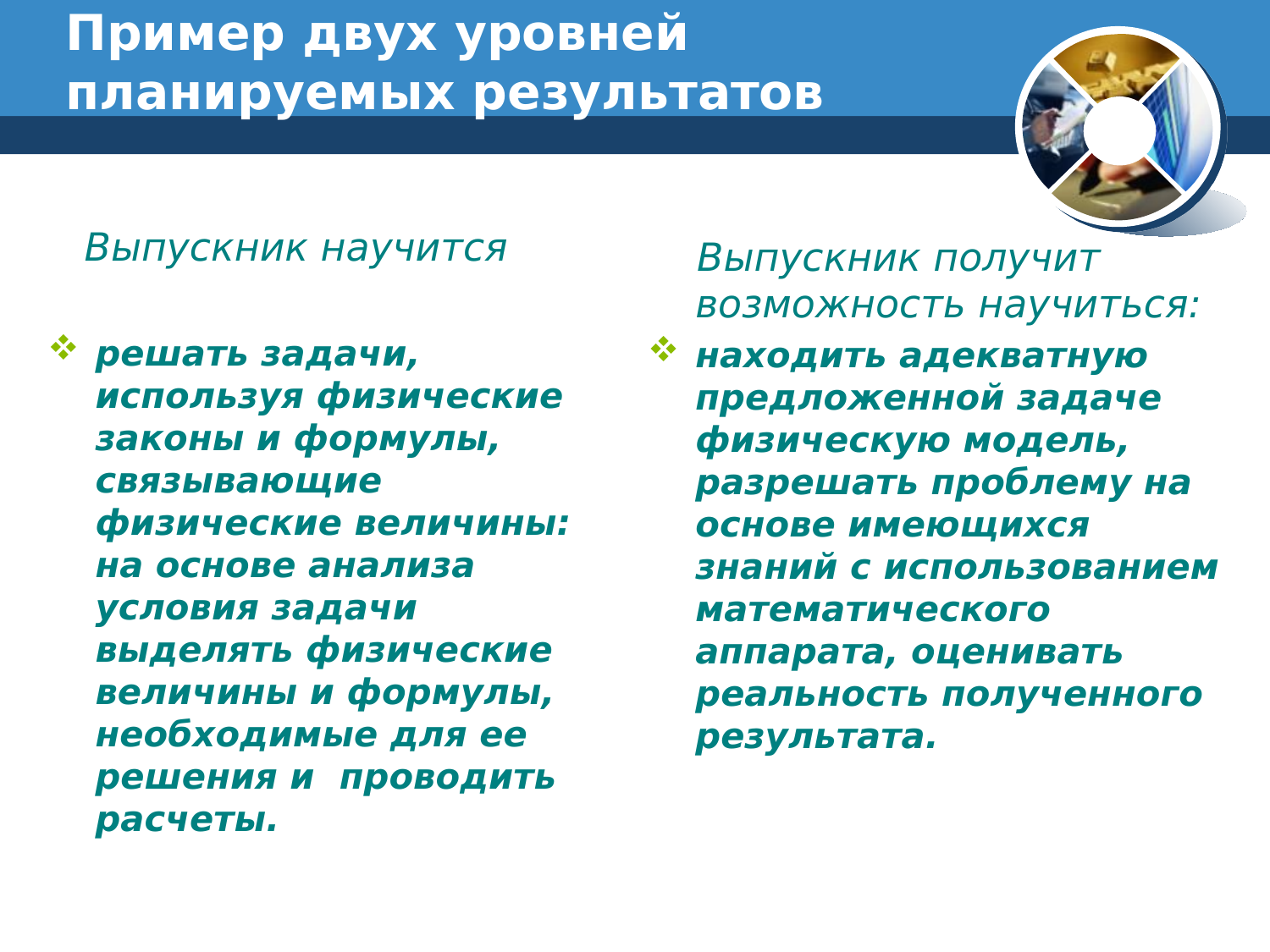

Пример двух уровней планируемых результатов
   Выпускник научится

решать задачи, используя физические законы и формулы, связывающие физические величины: на основе анализа условия задачи выделять физические величины и формулы, необходимые для ее решения и  проводить расчеты.
    Выпускник получит возможность научиться:
находить адекватную предложенной задаче физическую модель, разрешать проблему на основе имеющихся знаний с использованием математического аппарата, оценивать реальность полученного результата.